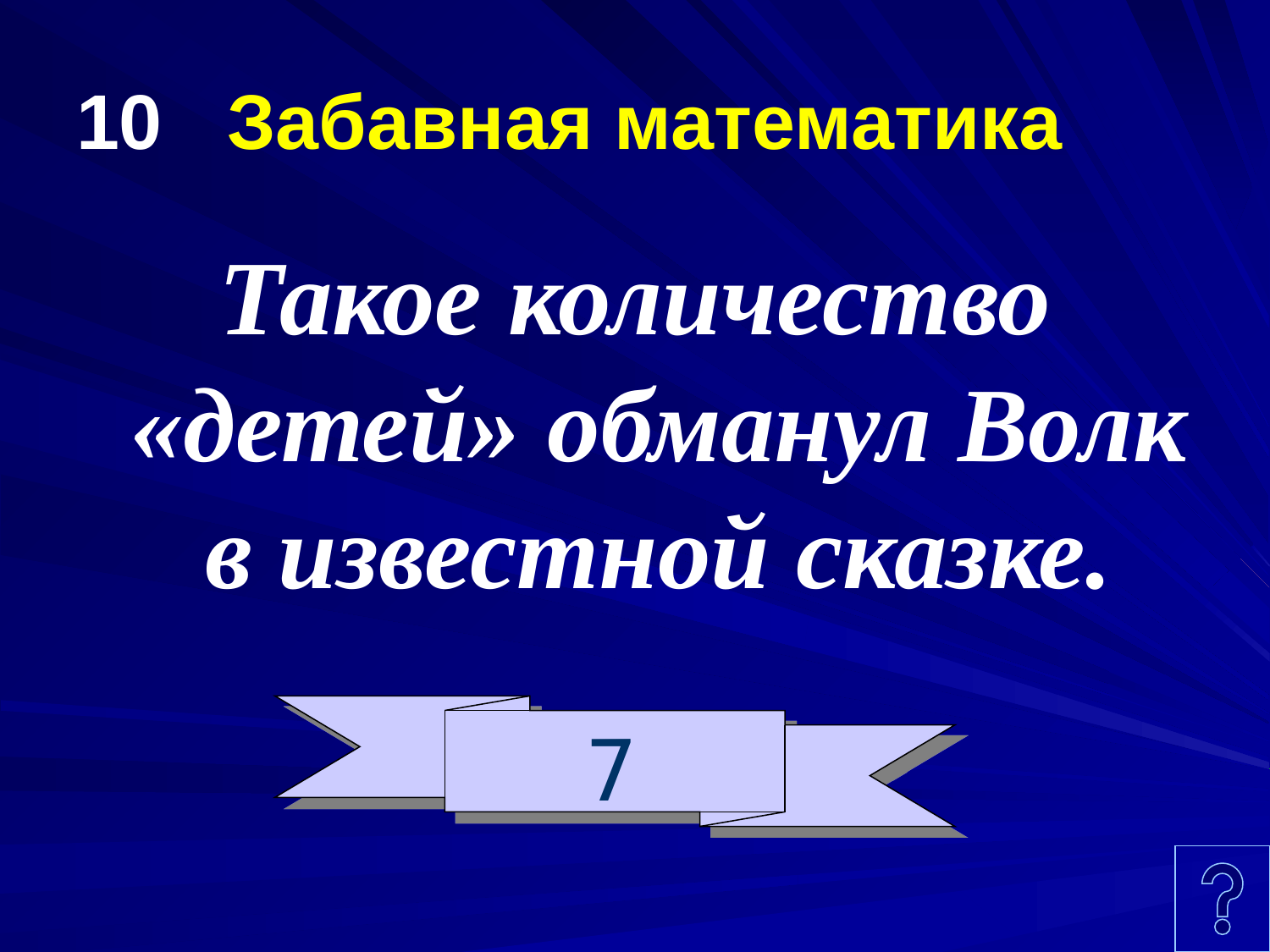

# 10   Забавная математика
Такое количество «детей» обманул Волк в известной сказке.

7